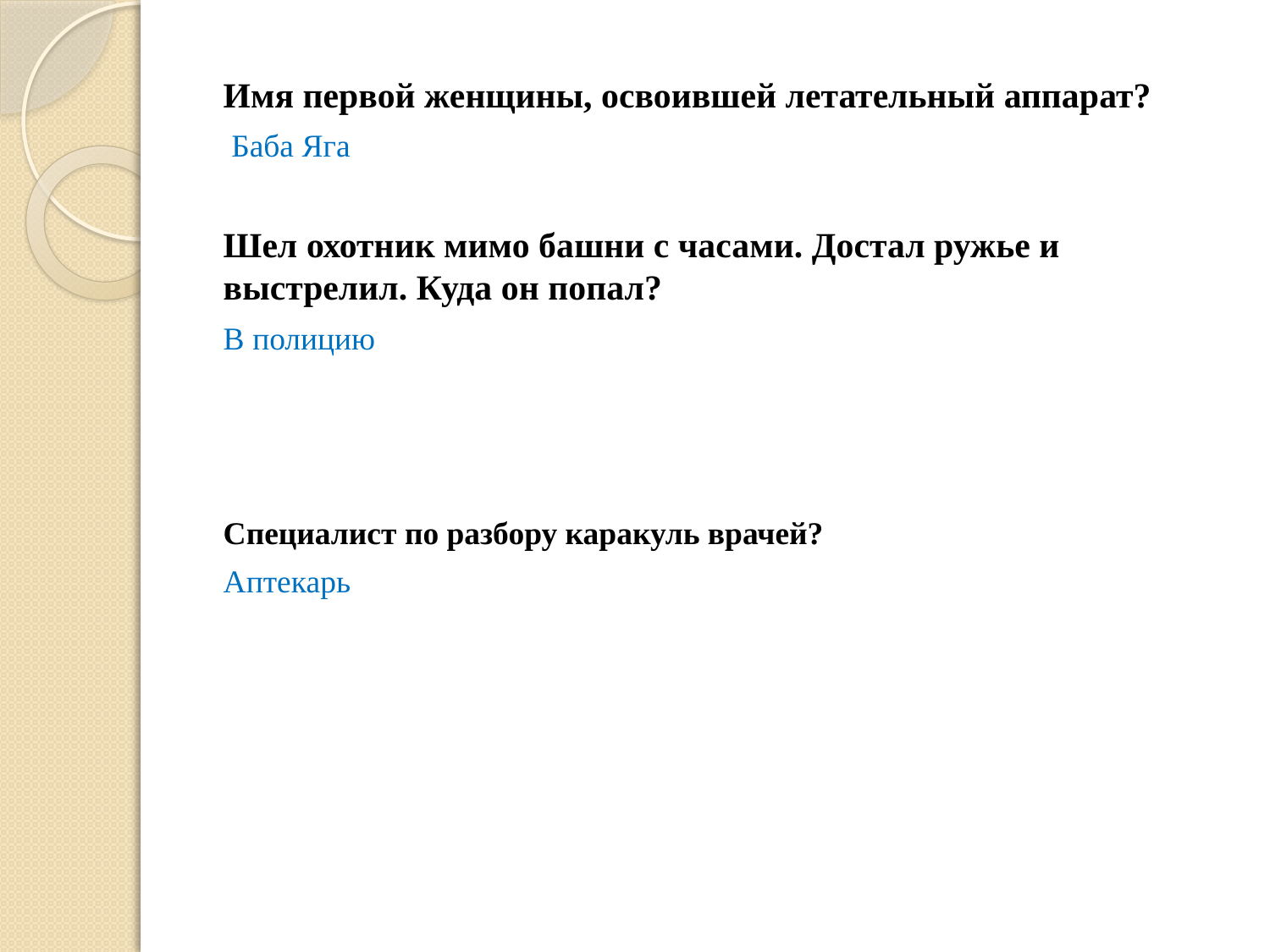

Имя первой женщины, освоившей летательный аппарат?
 Баба Яга

Шел охотник мимо башни с часами. Достал ружье и выстрелил. Куда он попал?
В полицию

Специалист по разбору каракуль врачей?
Аптекарь